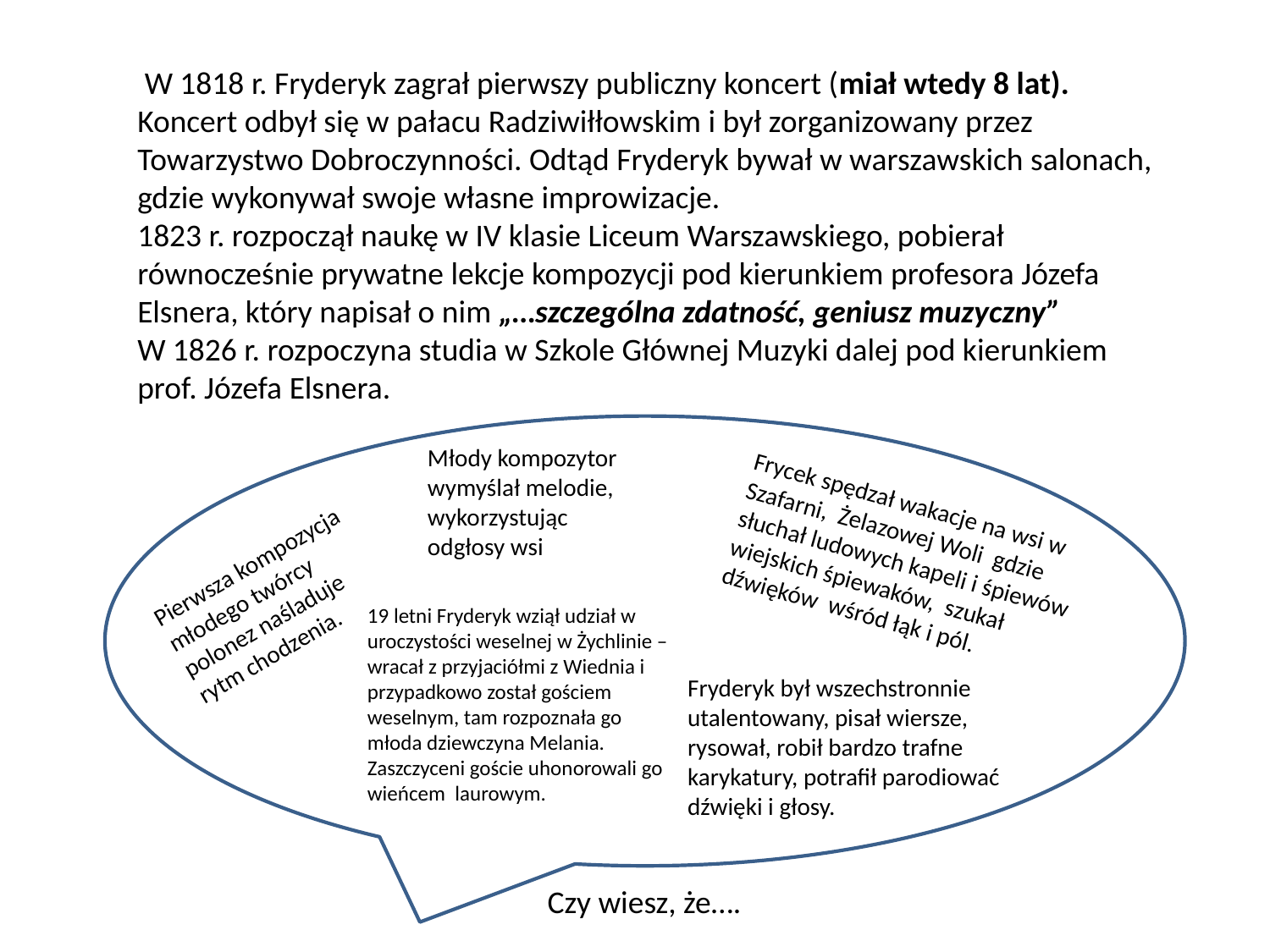

W 1818 r. Fryderyk zagrał pierwszy publiczny koncert (miał wtedy 8 lat).
Koncert odbył się w pałacu Radziwiłłowskim i był zorganizowany przez Towarzystwo Dobroczynności. Odtąd Fryderyk bywał w warszawskich salonach, gdzie wykonywał swoje własne improwizacje.
1823 r. rozpoczął naukę w IV klasie Liceum Warszawskiego, pobierał równocześnie prywatne lekcje kompozycji pod kierunkiem profesora Józefa Elsnera, który napisał o nim „…szczególna zdatność, geniusz muzyczny”
W 1826 r. rozpoczyna studia w Szkole Głównej Muzyki dalej pod kierunkiem prof. Józefa Elsnera.

Młody kompozytor wymyślał melodie, wykorzystując odgłosy wsi
Frycek spędzał wakacje na wsi w Szafarni,  Żelazowej Woli  gdzie słuchał ludowych kapeli i śpiewów wiejskich śpiewaków,  szukał dźwięków  wśród łąk i pól.
Pierwsza kompozycja młodego twórcy polonez naśladuje rytm chodzenia.
19 letni Fryderyk wziął udział w uroczystości weselnej w Żychlinie – wracał z przyjaciółmi z Wiednia i przypadkowo został gościem weselnym, tam rozpoznała go młoda dziewczyna Melania. Zaszczyceni goście uhonorowali go wieńcem  laurowym.
Fryderyk był wszechstronnie utalentowany, pisał wiersze,  rysował, robił bardzo trafne karykatury, potrafił parodiować  dźwięki i głosy.
Czy wiesz, że….